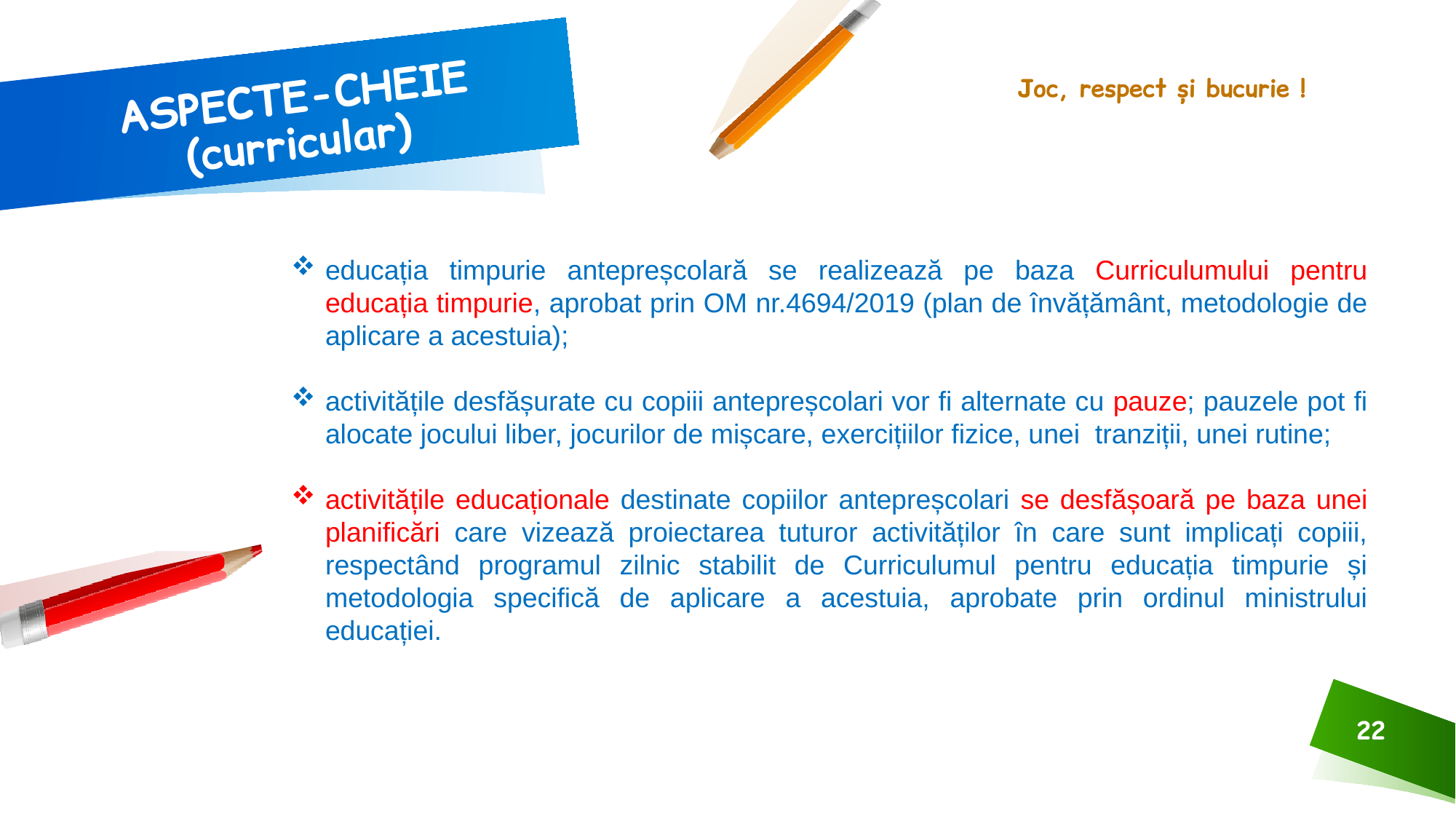

# ASPECTE-CHEIE (curricular)
Joc, respect și bucurie !
educația timpurie antepreșcolară se realizează pe baza Curriculumului pentru educația timpurie, aprobat prin OM nr.4694/2019 (plan de învățământ, metodologie de aplicare a acestuia);

activitățile desfășurate cu copiii antepreșcolari vor fi alternate cu pauze; pauzele pot fi alocate jocului liber, jocurilor de mișcare, exercițiilor fizice, unei  tranziții, unei rutine;

activitățile educaționale destinate copiilor antepreșcolari se desfășoară pe baza unei planificări care vizează proiectarea tuturor activităților în care sunt implicați copiii, respectând programul zilnic stabilit de Curriculumul pentru educația timpurie și metodologia specifică de aplicare a acestuia, aprobate prin ordinul ministrului educației.

22